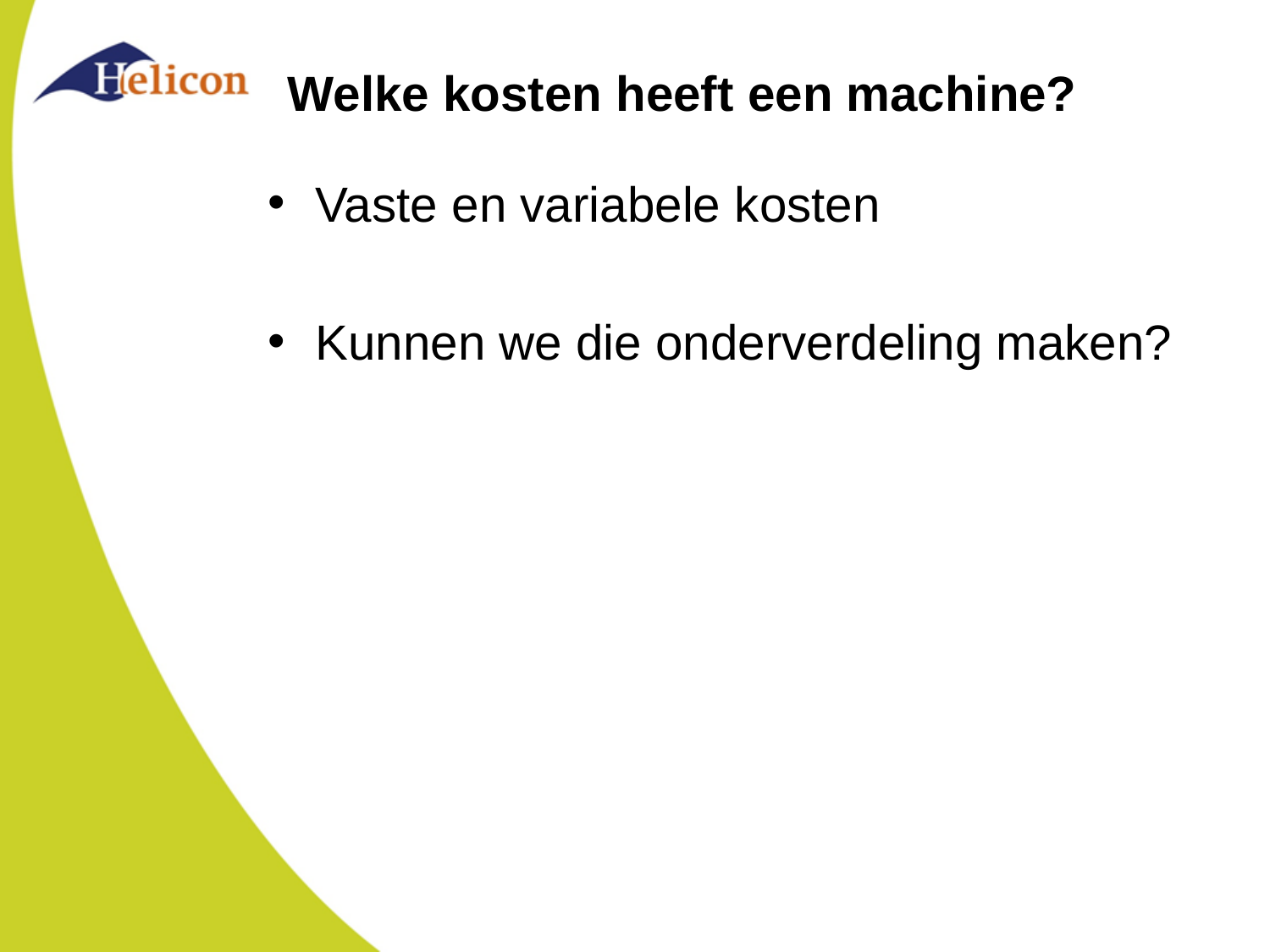

# Welke kosten heeft een machine?
Vaste en variabele kosten

Kunnen we die onderverdeling maken?